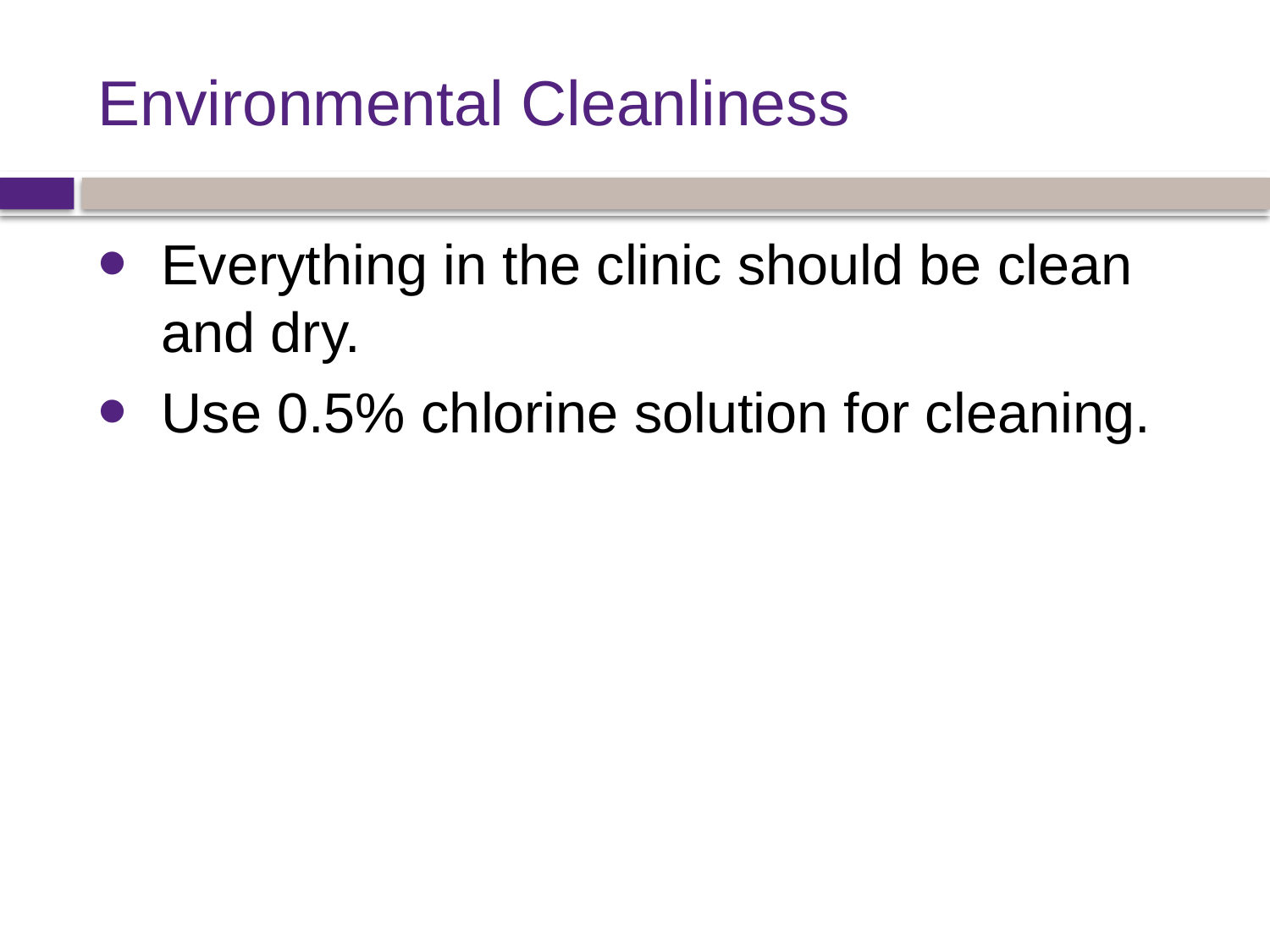

# Environmental Cleanliness
Everything in the clinic should be clean and dry.
Use 0.5% chlorine solution for cleaning.